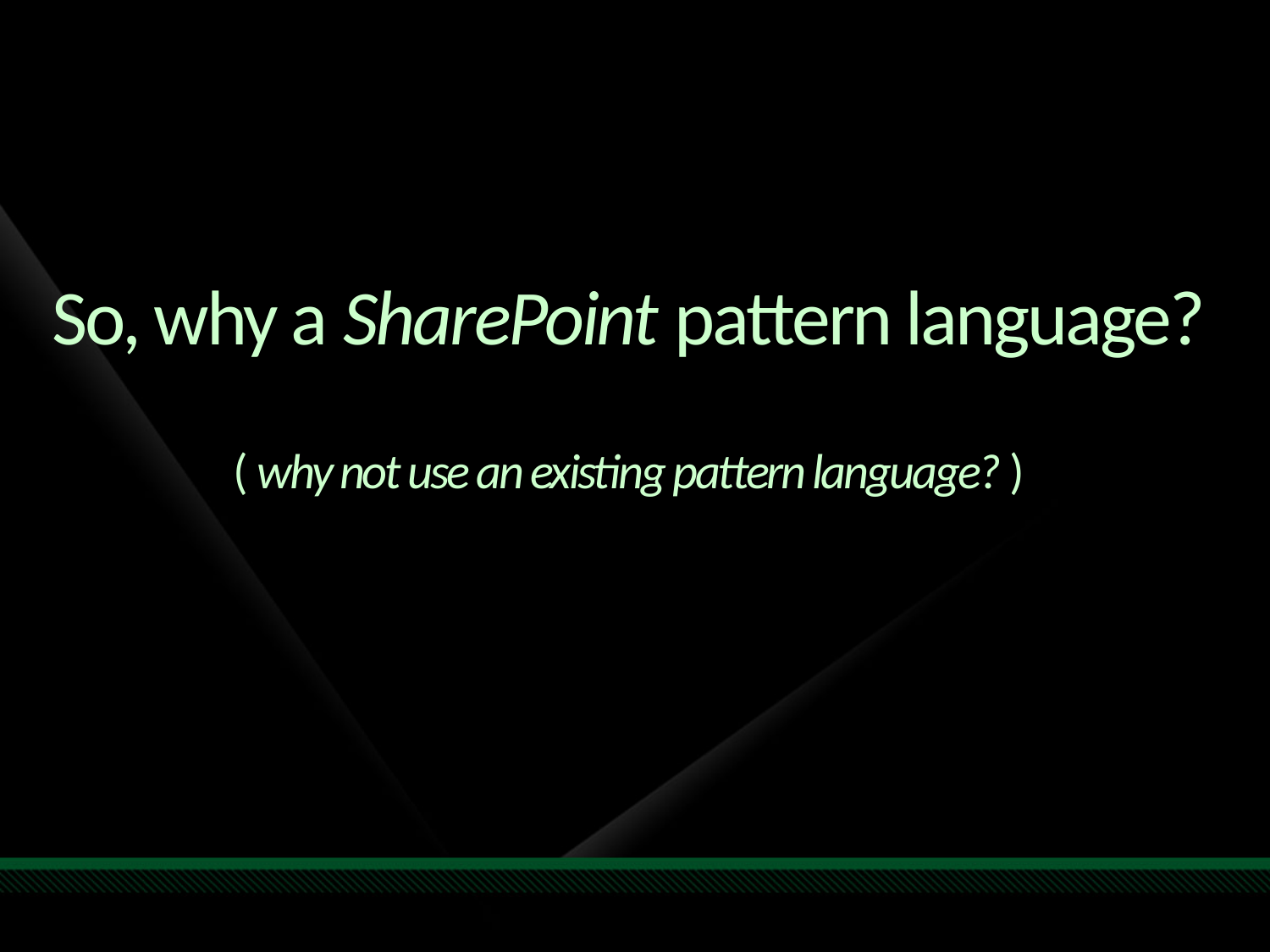

# So, why a SharePoint pattern language? ( why not use an existing pattern language? )